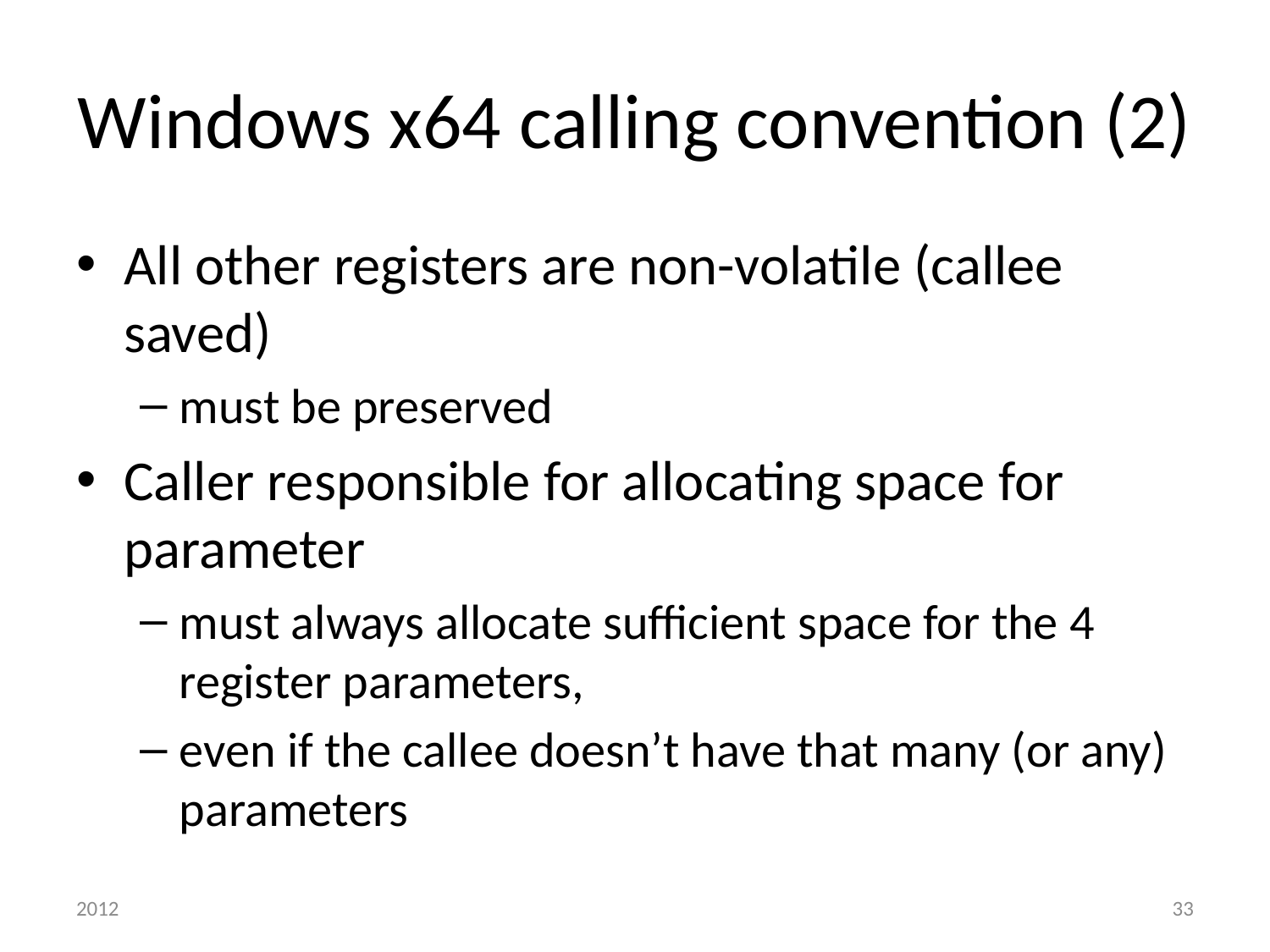

# Windows x64 calling convention (2)
All other registers are non-volatile (callee saved)
must be preserved
Caller responsible for allocating space for parameter
must always allocate sufficient space for the 4 register parameters,
even if the callee doesn’t have that many (or any) parameters

2012

33